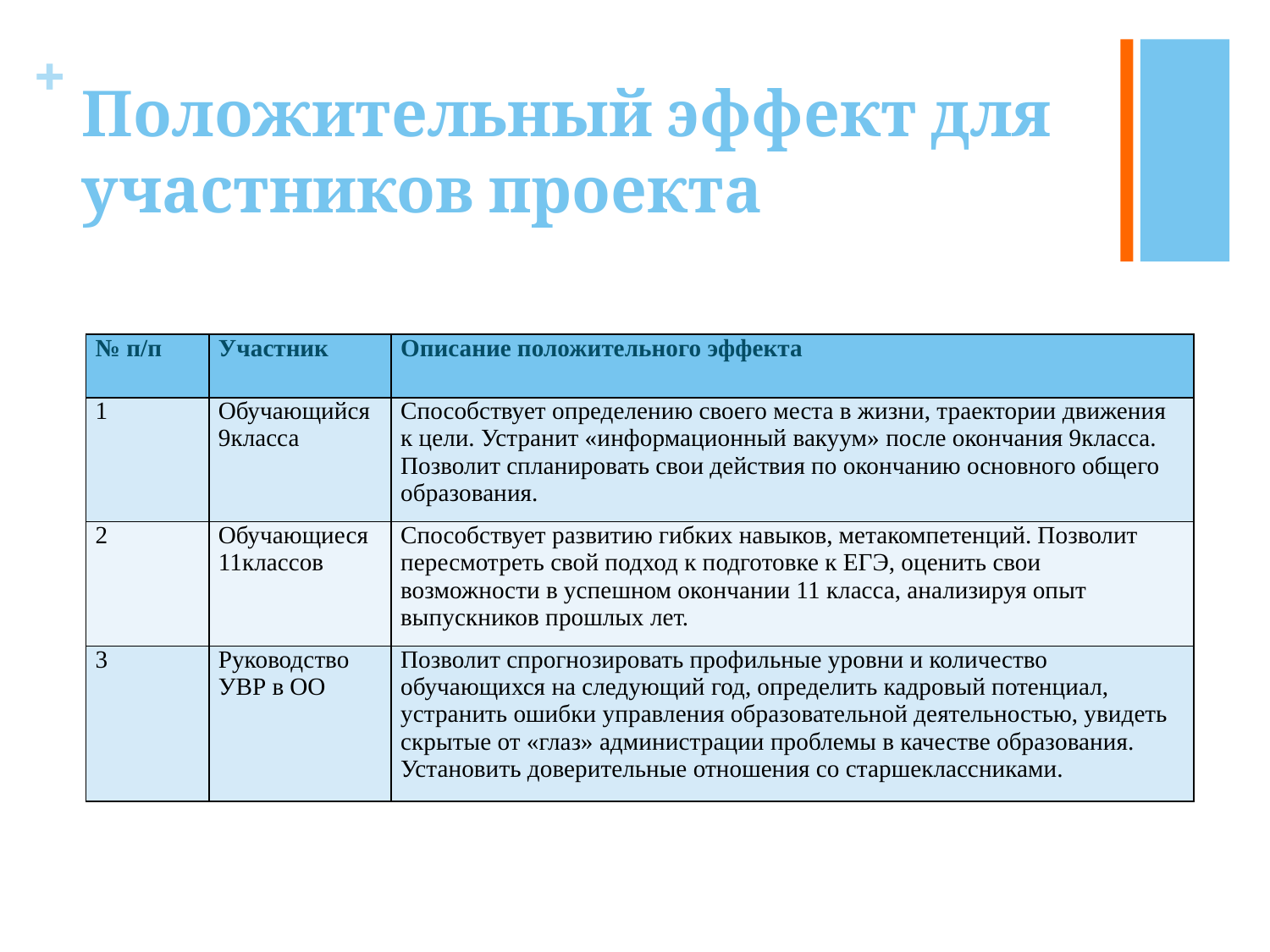

# Положительный эффект для участников проекта
| № п/п | Участник | Описание положительного эффекта |
| --- | --- | --- |
| 1 | Обучающийся 9класса | Способствует определению своего места в жизни, траектории движения к цели. Устранит «информационный вакуум» после окончания 9класса. Позволит спланировать свои действия по окончанию основного общего образования. |
| 2 | Обучающиеся 11классов | Способствует развитию гибких навыков, метакомпетенций. Позволит пересмотреть свой подход к подготовке к ЕГЭ, оценить свои возможности в успешном окончании 11 класса, анализируя опыт выпускников прошлых лет. |
| 3 | Руководство УВР в ОО | Позволит спрогнозировать профильные уровни и количество обучающихся на следующий год, определить кадровый потенциал, устранить ошибки управления образовательной деятельностью, увидеть скрытые от «глаз» администрации проблемы в качестве образования. Установить доверительные отношения со старшеклассниками. |